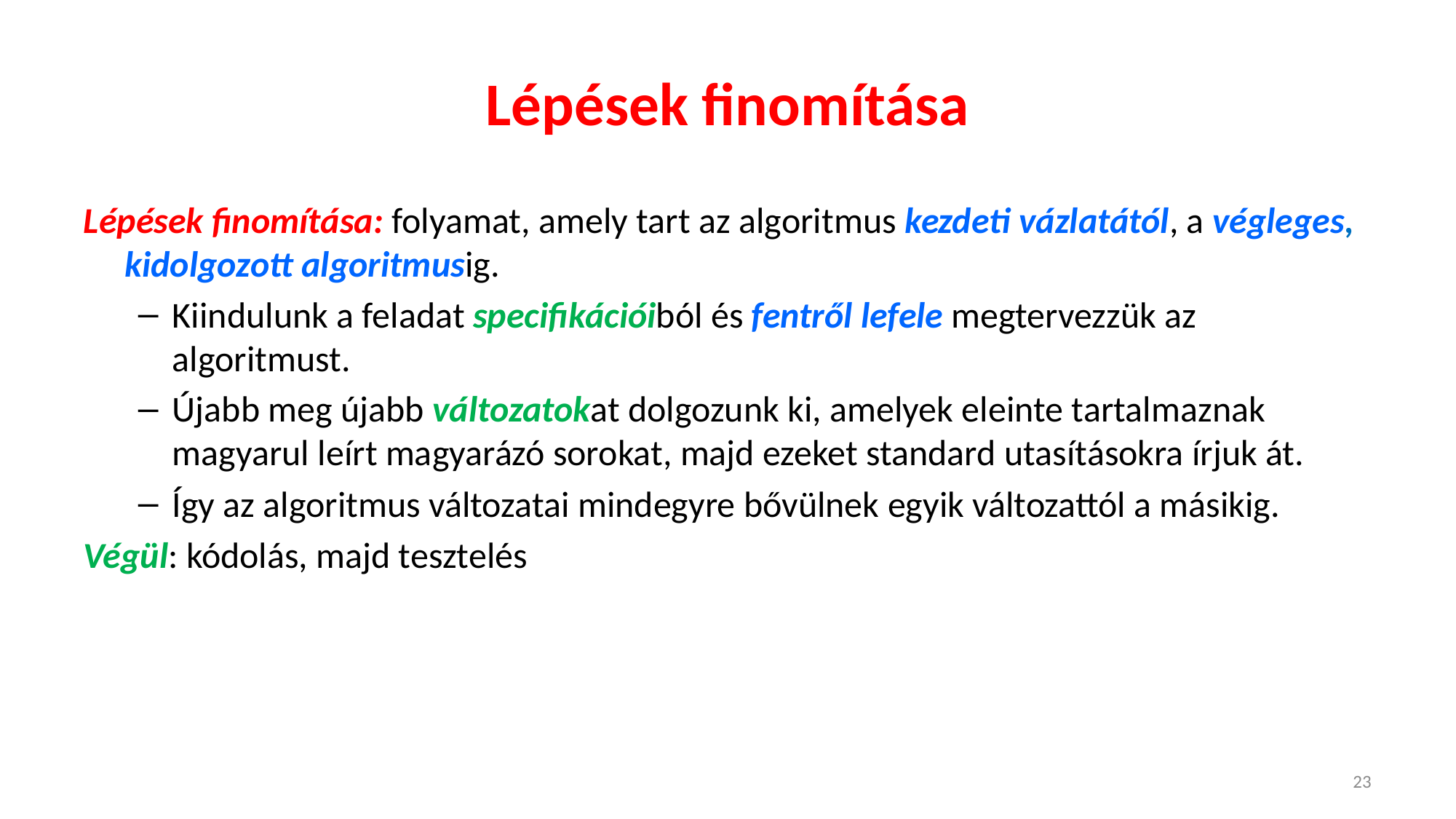

# Lépések finomítása
Lépések finomítása: folyamat, amely tart az algoritmus kezdeti vázlatától, a végleges, kidolgozott algoritmusig.
Kiindulunk a feladat specifikációiból és fentről lefele megtervezzük az algoritmust.
Újabb meg újabb változatokat dolgozunk ki, amelyek eleinte tartalmaznak magyarul leírt magyarázó sorokat, majd ezeket standard utasításokra írjuk át.
Így az algoritmus változatai mindegyre bővülnek egyik változattól a másikig.
Végül: kódolás, majd tesztelés
23